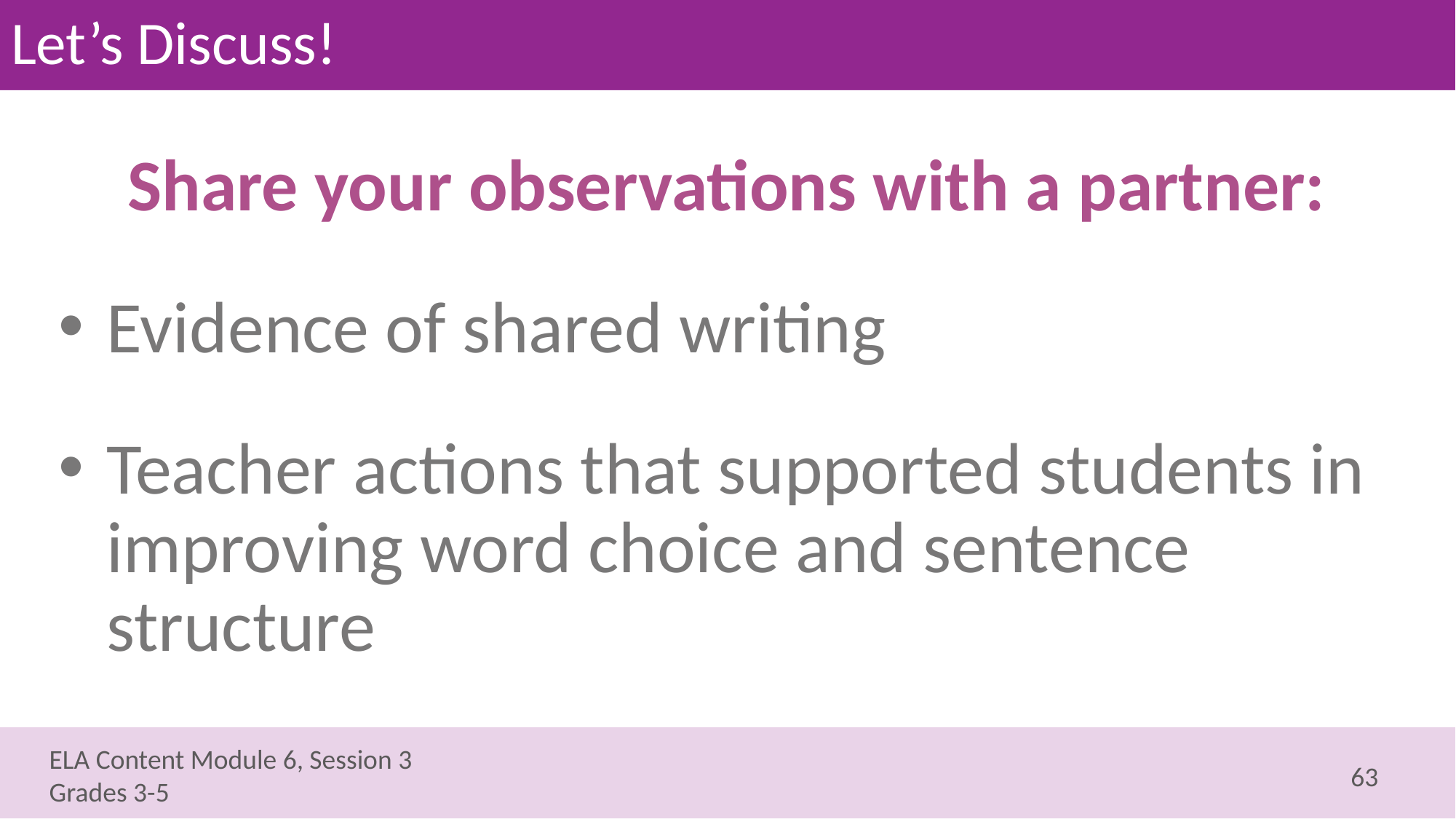

# Let’s Discuss!
Share your observations with a partner:

Evidence of shared writing

Teacher actions that supported students in improving word choice and sentence structure
63